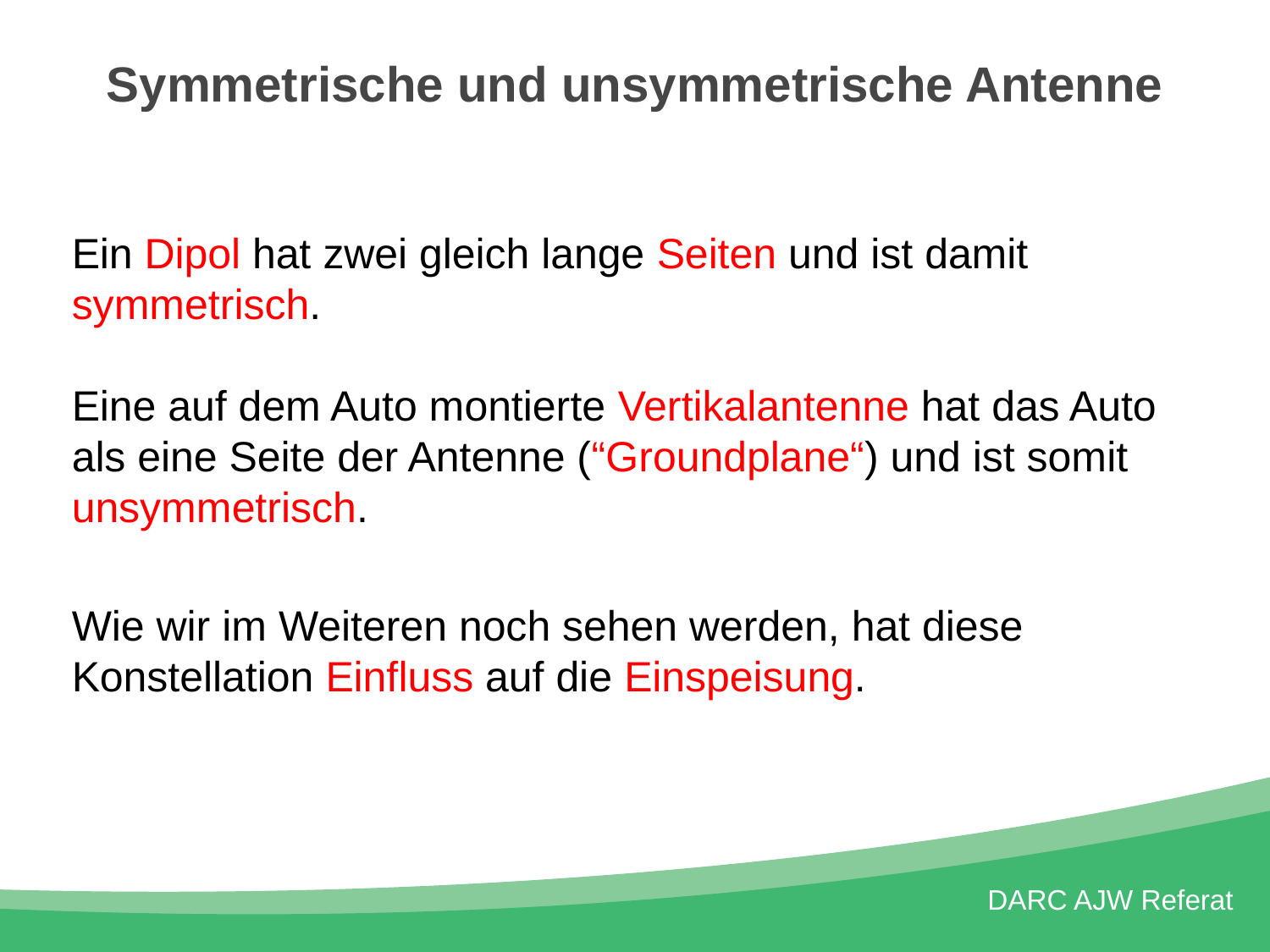

# Symmetrische und unsymmetrische Antenne

Ein Dipol hat zwei gleich lange Seiten und ist damit symmetrisch.
Eine auf dem Auto montierte Vertikalantenne hat das Auto als eine Seite der Antenne (“Groundplane“) und ist somit unsymmetrisch.

Wie wir im Weiteren noch sehen werden, hat diese Konstellation Einfluss auf die Einspeisung.